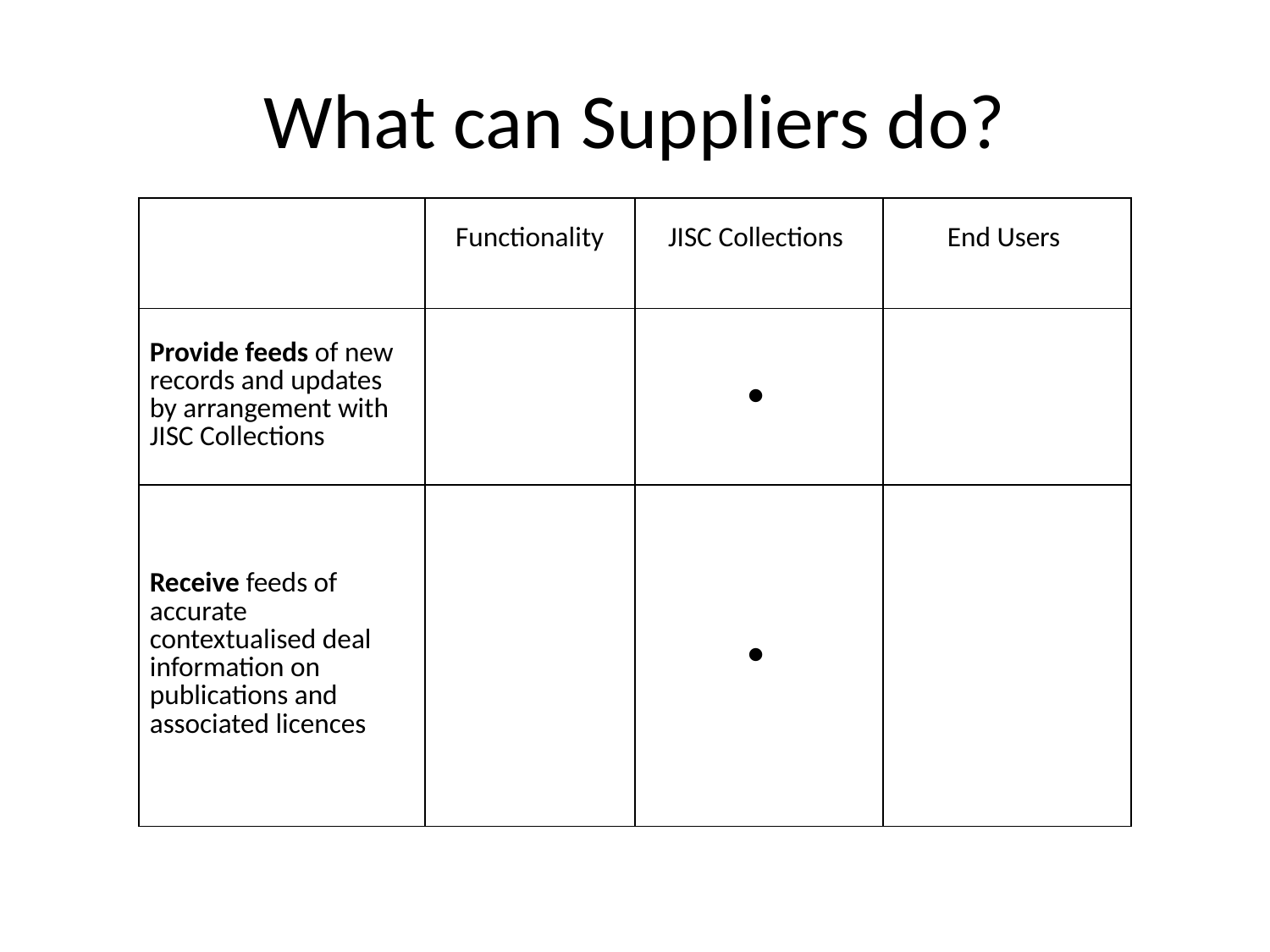

# What can Suppliers do?
|  | Functionality | JISC Collections | End Users |
| --- | --- | --- | --- |
| Provide feeds of new records and updates by arrangement with JISC Collections |  | ● |  |
| Receive feeds of accurate contextualised deal information on publications and associated licences |  | ● |  |